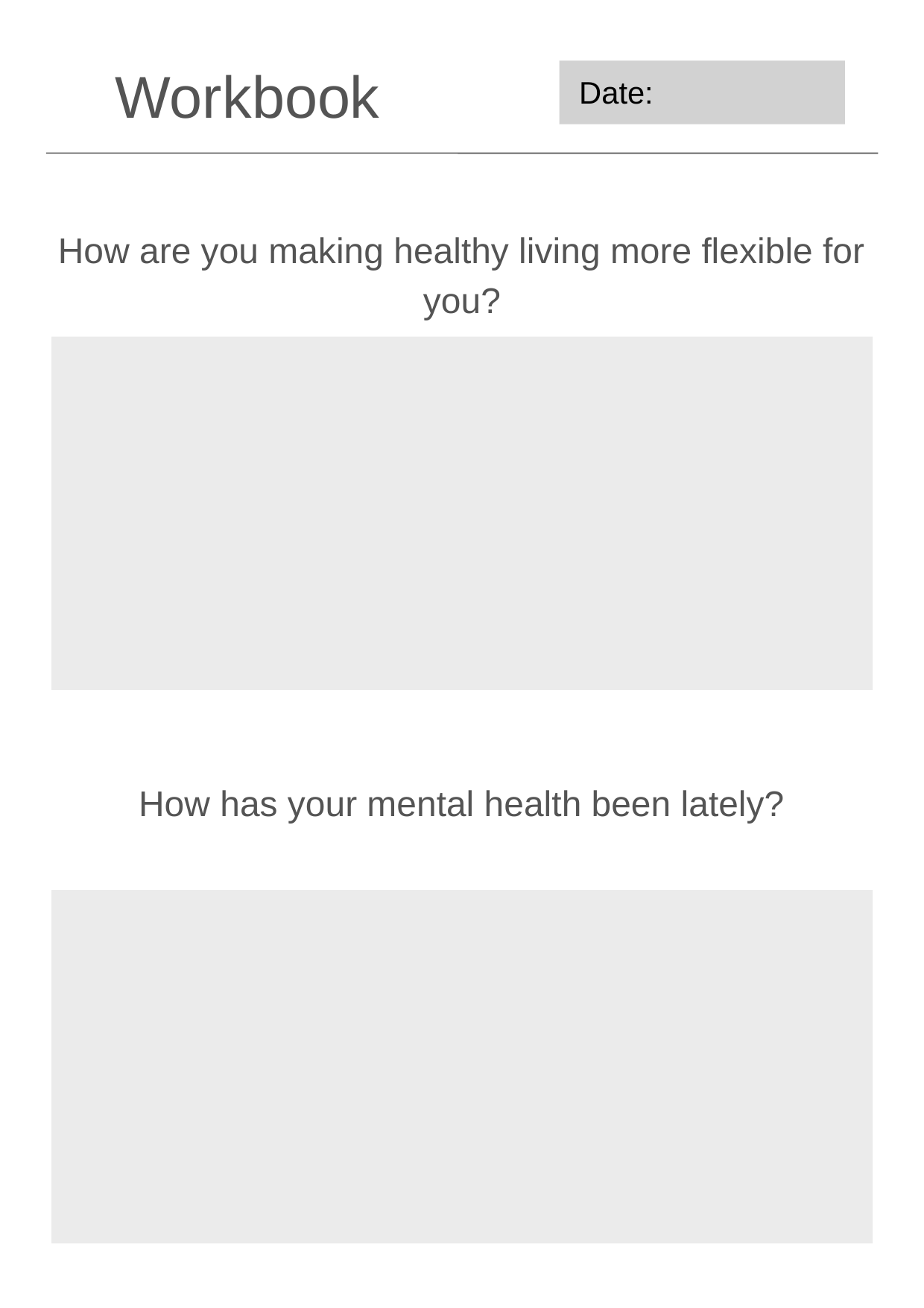

Workbook

Date:

How are you making healthy living more flexible for you?

How has your mental health been lately?